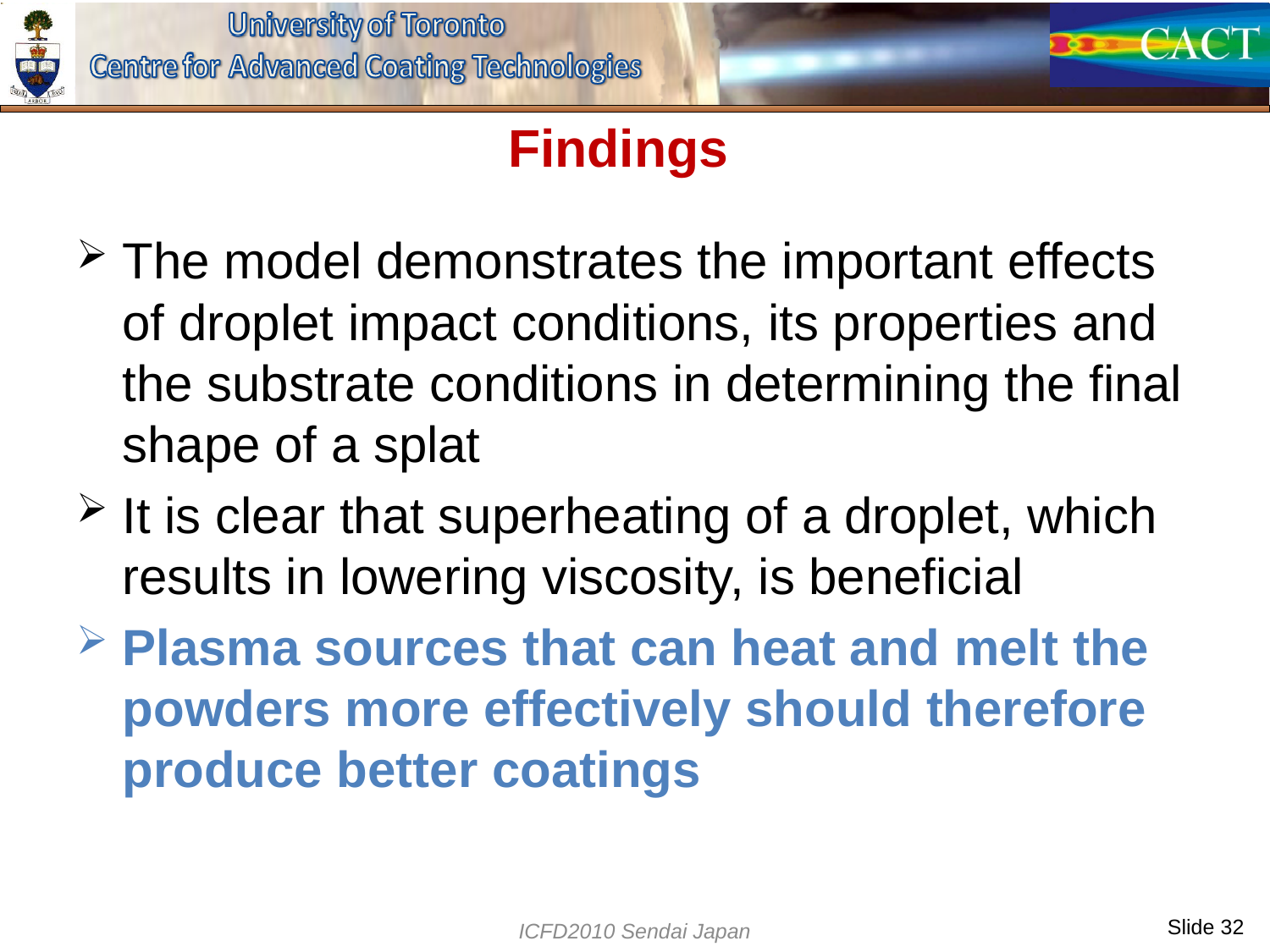

# Findings
The model demonstrates the important effects of droplet impact conditions, its properties and the substrate conditions in determining the final shape of a splat
It is clear that superheating of a droplet, which results in lowering viscosity, is beneficial
Plasma sources that can heat and melt the powders more effectively should therefore produce better coatings
ICFD2010 Sendai Japan